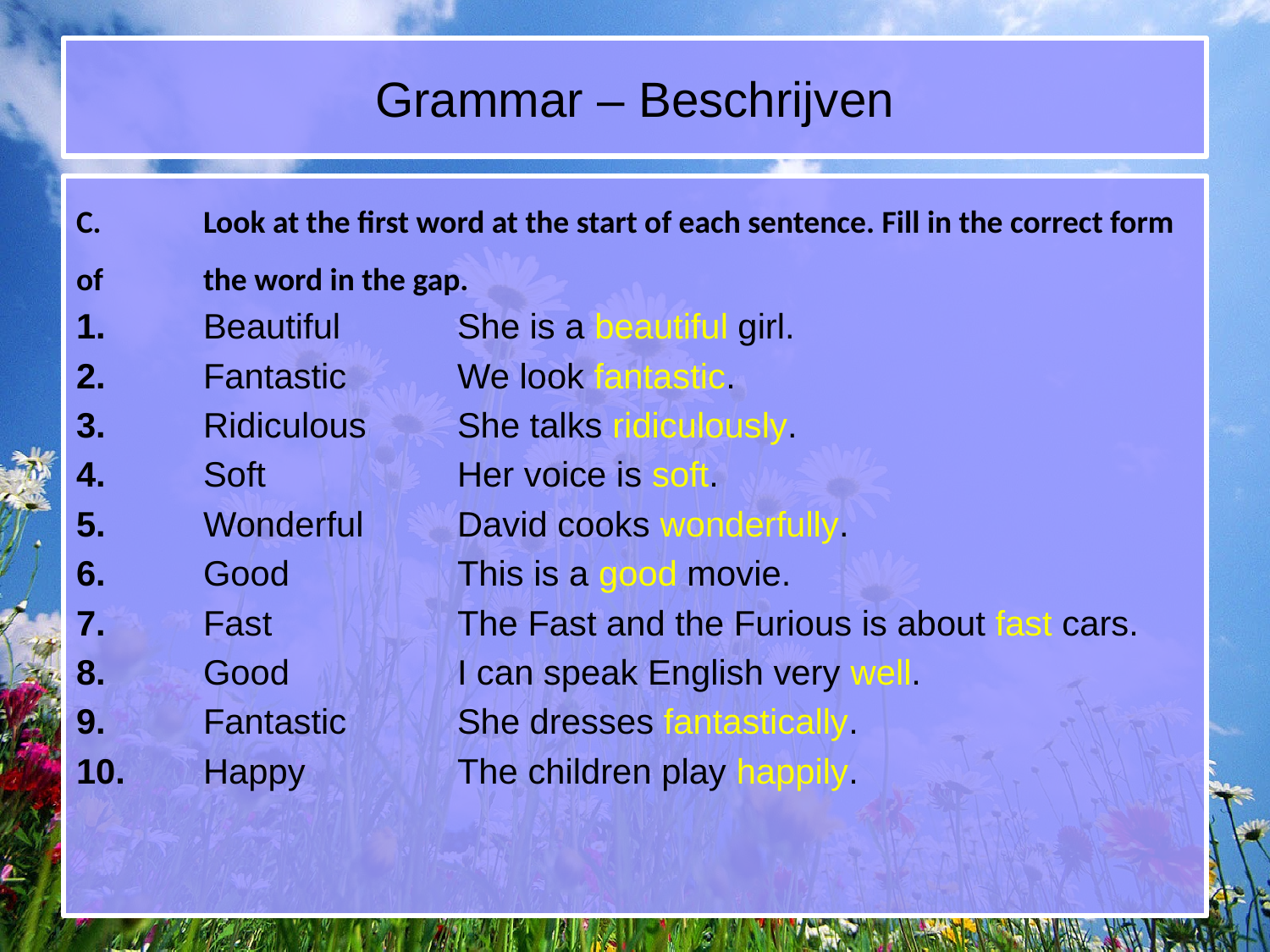

# Grammar – Beschrijven
C.	Look at the first word at the start of each sentence. Fill in the correct form of 	the word in the gap.
1.	Beautiful	She is a beautiful girl.
2.	Fantastic	We look fantastic.
3.	Ridiculous	She talks ridiculously.
4.	Soft		Her voice is soft.
5.	Wonderful	David cooks wonderfully.
6.	Good		This is a good movie.
7.	Fast		The Fast and the Furious is about fast cars.
8.	Good		I can speak English very well.
9.	Fantastic	She dresses fantastically.
10. 	Happy		The children play happily.